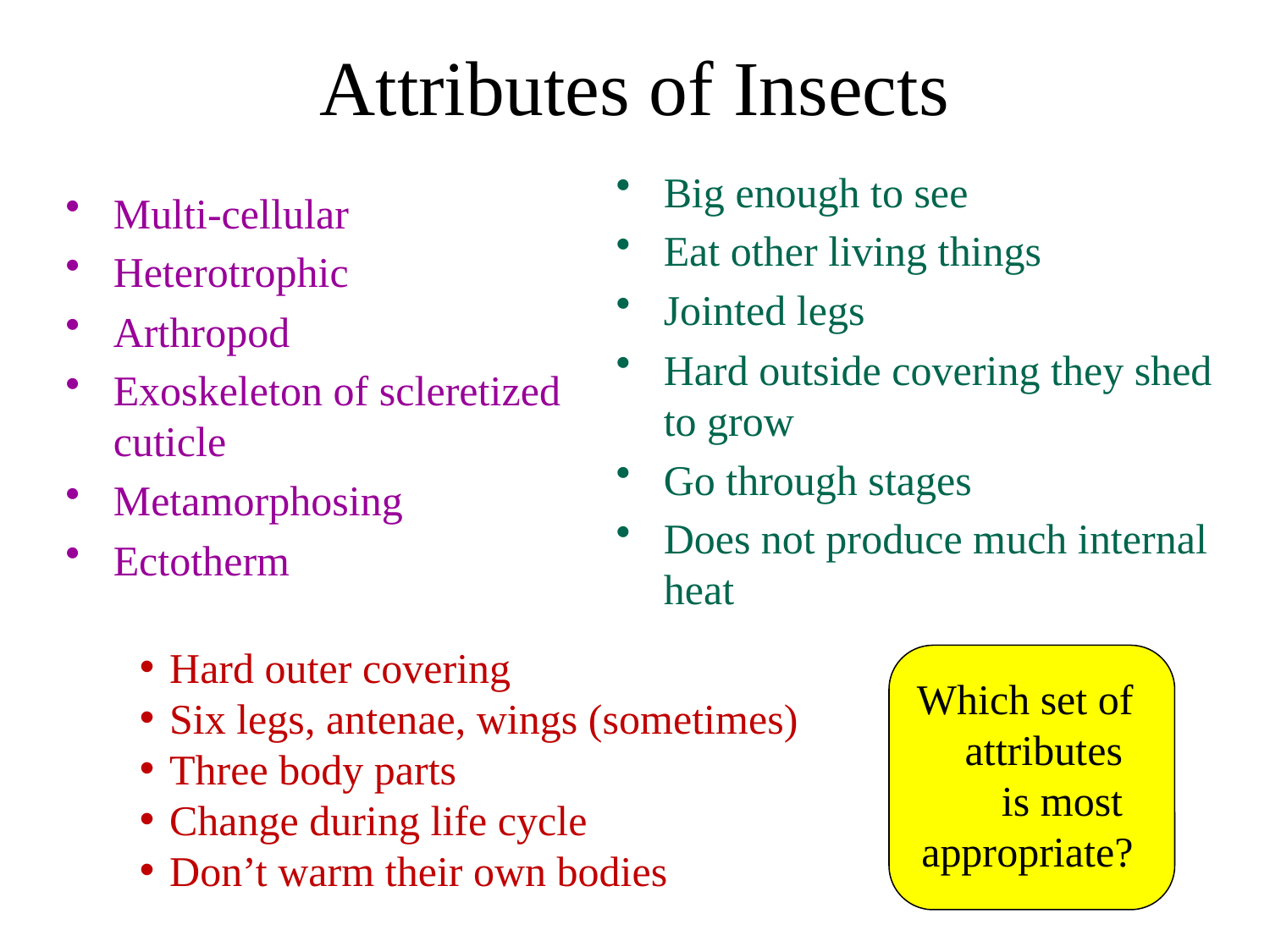

# Attributes of Insects
Big enough to see
Eat other living things
Jointed legs
Hard outside covering they shed to grow
Go through stages
Does not produce much internal heat

Multi-cellular
Heterotrophic
Arthropod
Exoskeleton of scleretized cuticle
Metamorphosing
Ectotherm
Hard outer covering
Six legs, antenae, wings (sometimes)
Three body parts

Which set of
attributes
is most
appropriate?

Change during life cycle
Don’t warm their own bodies